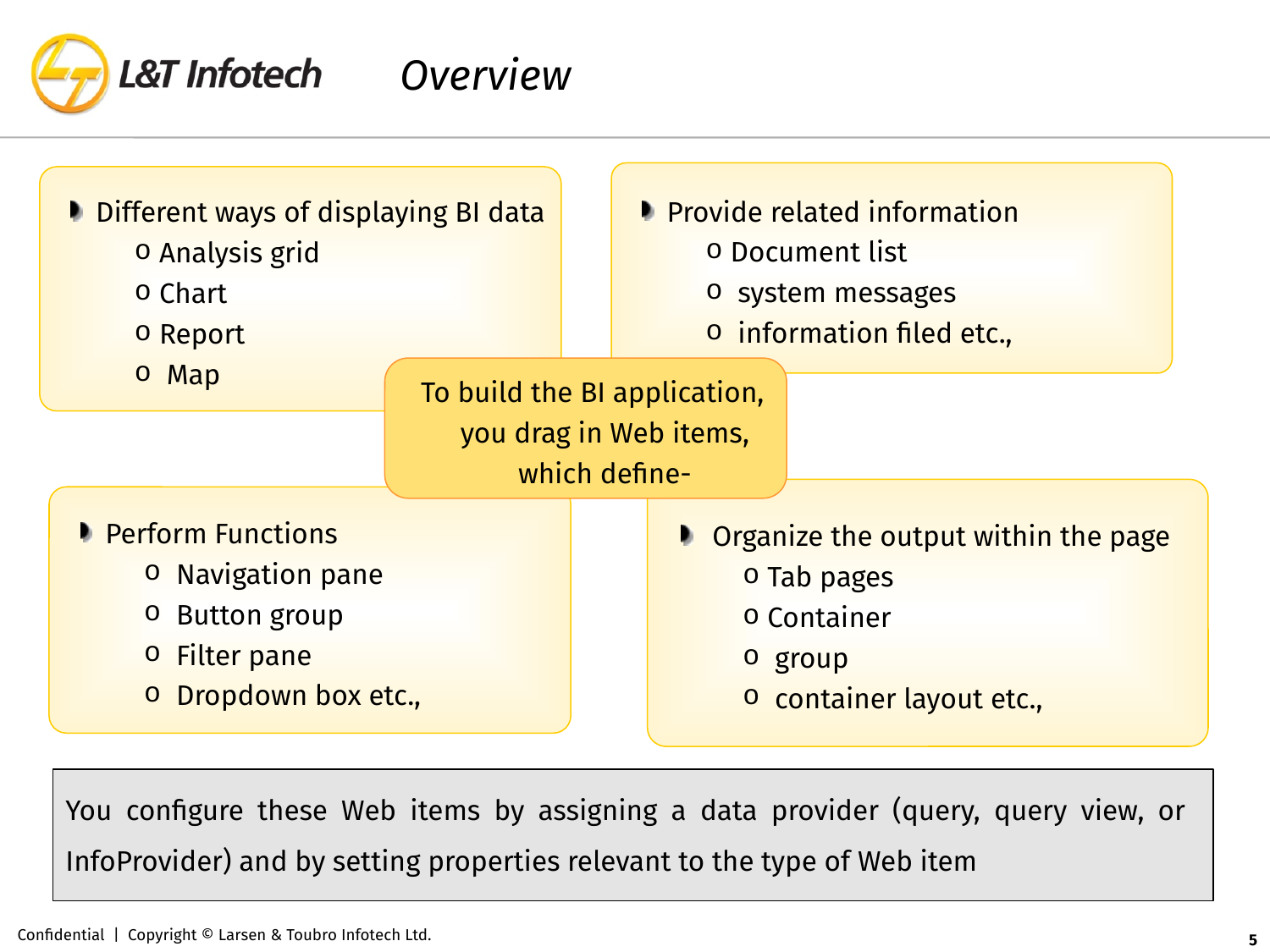

# Overview
Provide related information
Document list
 system messages
 information filed etc.,
Different ways of displaying BI data
Analysis grid
Chart
Report
 Map
To build the BI application, you drag in Web items, which define-
Organize the output within the page
Tab pages
Container
 group
 container layout etc.,
Perform Functions
 Navigation pane
 Button group
 Filter pane
 Dropdown box etc.,
You configure these Web items by assigning a data provider (query, query view, or
InfoProvider) and by setting properties relevant to the type of Web item
Confidential  |  Copyright © Larsen & Toubro Infotech Ltd.
5